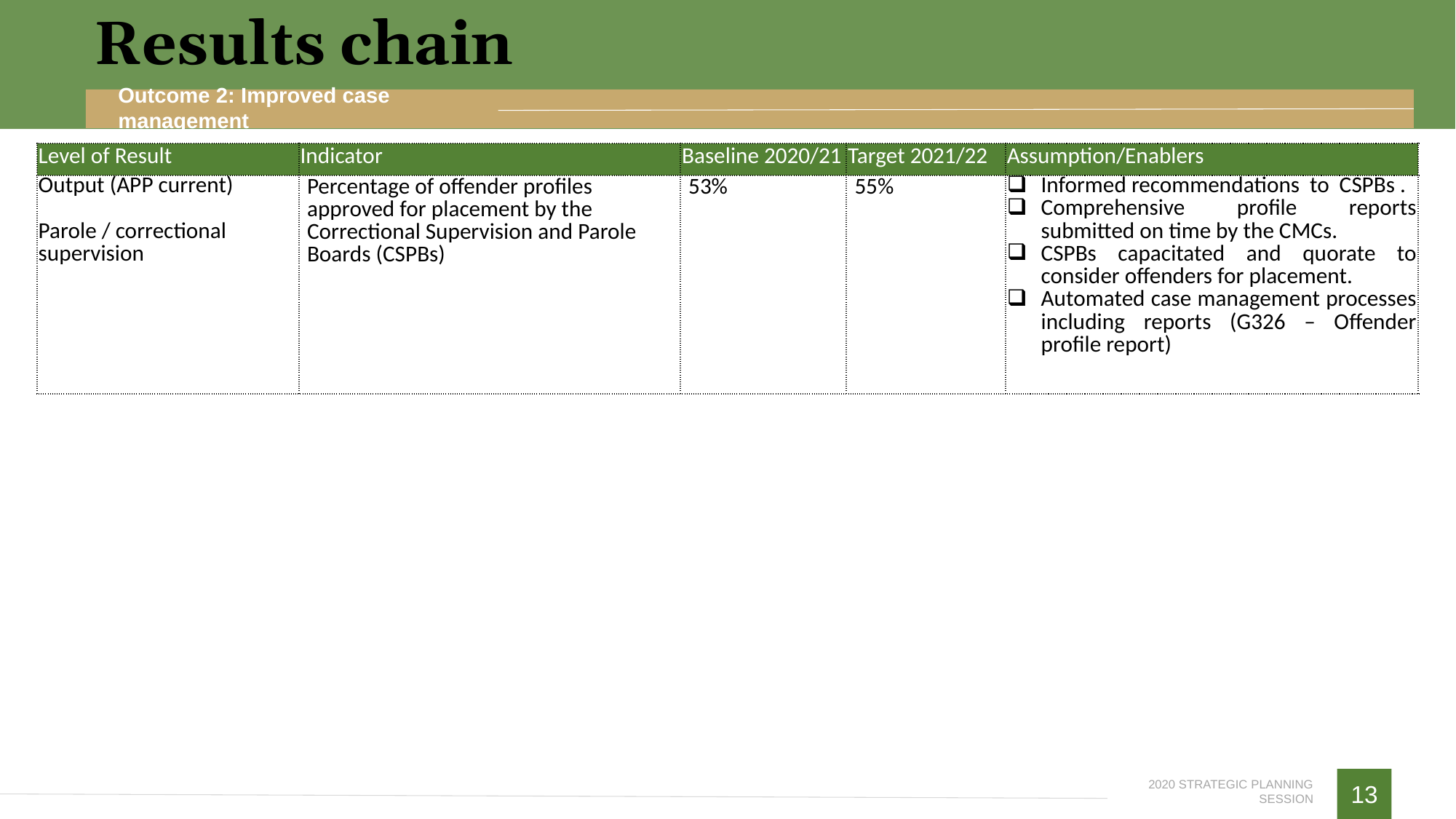

Results chain
Outcome 2: Improved case management
| Level of Result | Indicator | Baseline 2020/21 | Target 2021/22 | Assumption/Enablers |
| --- | --- | --- | --- | --- |
| Output (APP current) Parole / correctional supervision | Percentage of offender profiles approved for placement by the Correctional Supervision and Parole Boards (CSPBs) | 53% | 55% | Informed recommendations to CSPBs . Comprehensive profile reports submitted on time by the CMCs. CSPBs capacitated and quorate to consider offenders for placement. Automated case management processes including reports (G326 – Offender profile report) |